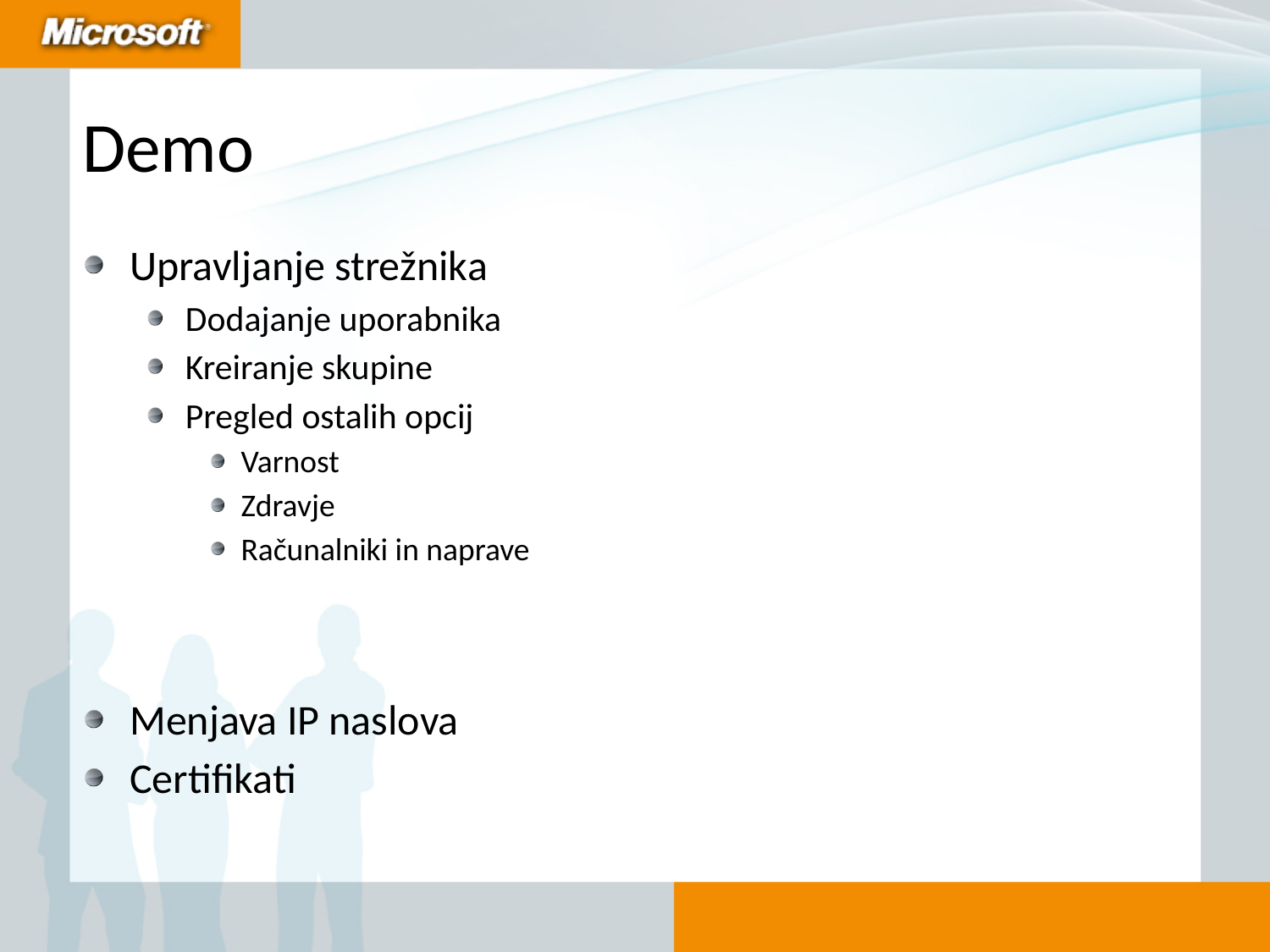

# Demo
Upravljanje strežnika
Dodajanje uporabnika
Kreiranje skupine
Pregled ostalih opcij
Varnost
Zdravje
Računalniki in naprave

Menjava IP naslova
Certifikati